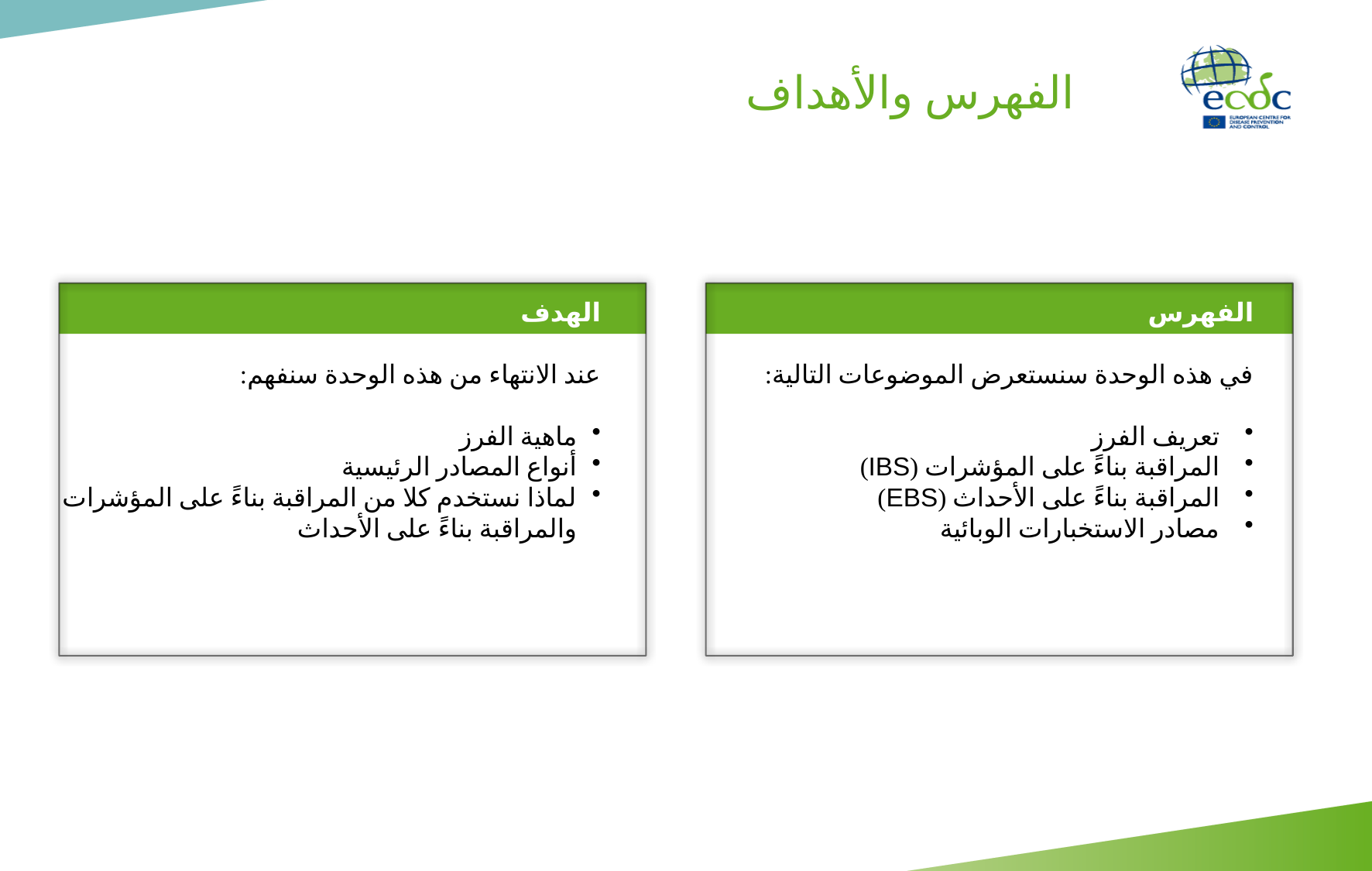

الفهرس والأهداف

الهدف

عند الانتهاء من هذه الوحدة سنفهم:

ماهية الفرز
أنواع المصادر الرئيسية
لماذا نستخدم كلا من المراقبة بناءً على المؤشرات والمراقبة بناءً على الأحداث

الفهرس

في هذه الوحدة سنستعرض الموضوعات التالية:

 تعريف الفرز
 المراقبة بناءً على المؤشرات (IBS)
 المراقبة بناءً على الأحداث (EBS)
 مصادر الاستخبارات الوبائية